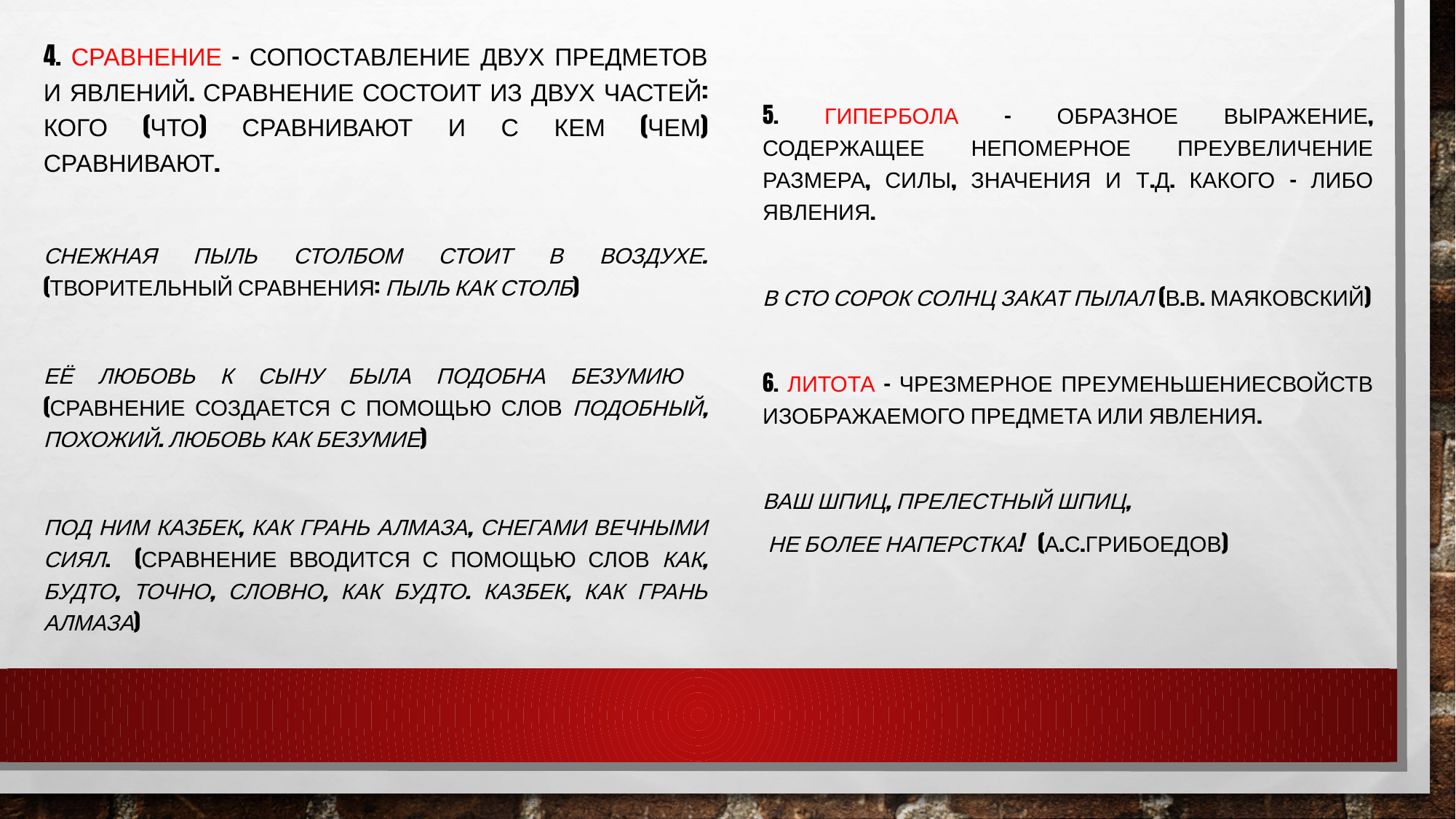

4. Сравнение – сопоставление двух предметов и явлений. Сравнение состоит из двух частей: кого (что) сравнивают и с кем (чем) сравнивают.

Снежная пыль столбом стоит в воздухе. (творительный сравнения: пыль как столб)

Её любовь к сыну была подобна безумию  (сравнение создается с помощью слов подобный, похожий. Любовь как безумие)

Под ним казбек, как грань алмаза, снегами вечными сиял.  (сравнение вводится с помощью слов как, будто, точно, словно, как будто. Казбек, как грань алмаза)
5. Гипербола – образное выражение, содержащее непомерное преувеличение размера, силы, значения и т.д. какого – либо явления.

В сто сорок солнц закат пылал (в.в. маяковский)

6. Литота – чрезмерное преуменьшениесвойств изображаемого предмета или явления.

Ваш шпиц, прелестный шпиц,
 не более наперстка!   (а.с.грибоедов)